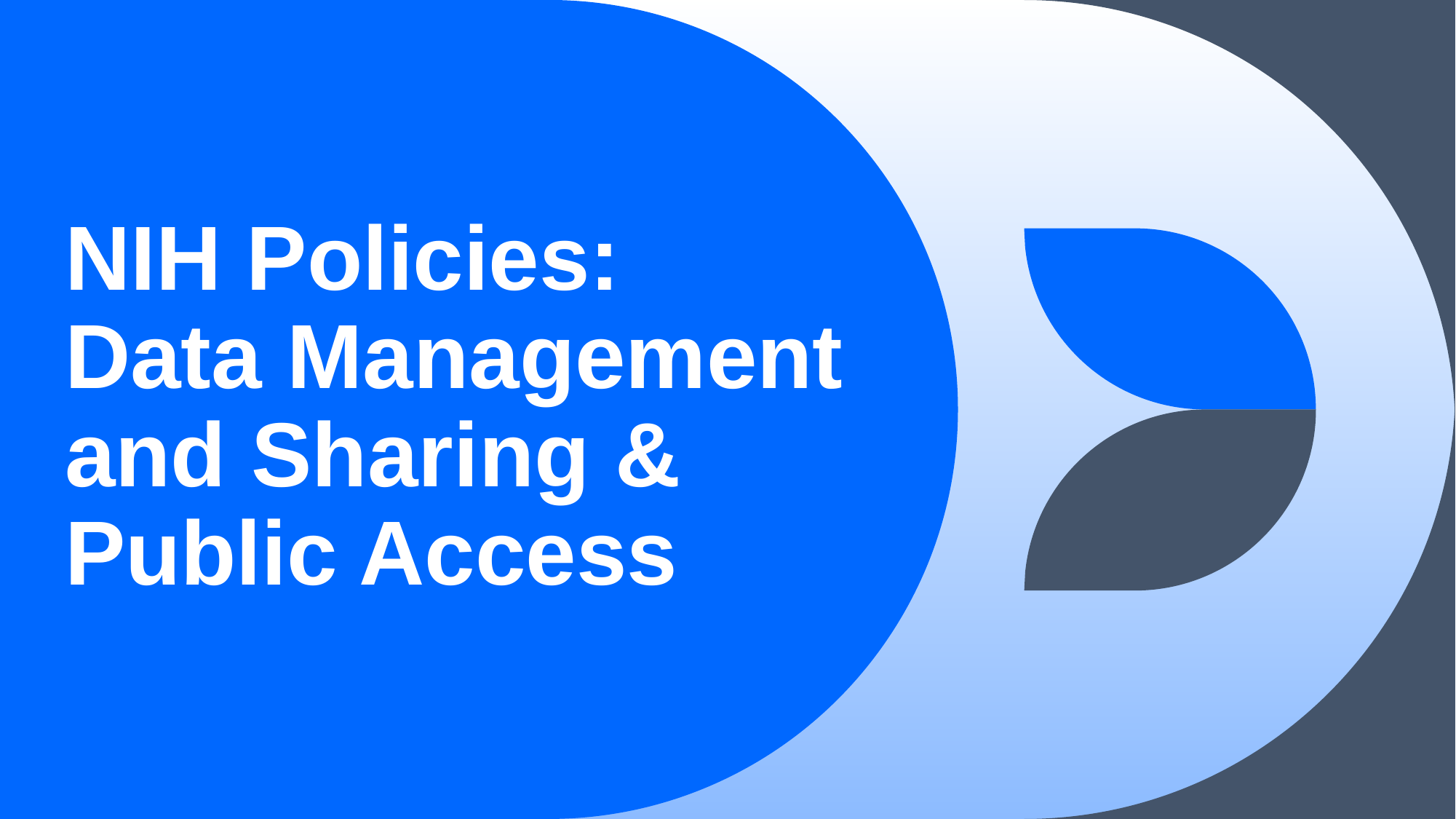

# NIH Policies: Data Management and Sharing & Public Access